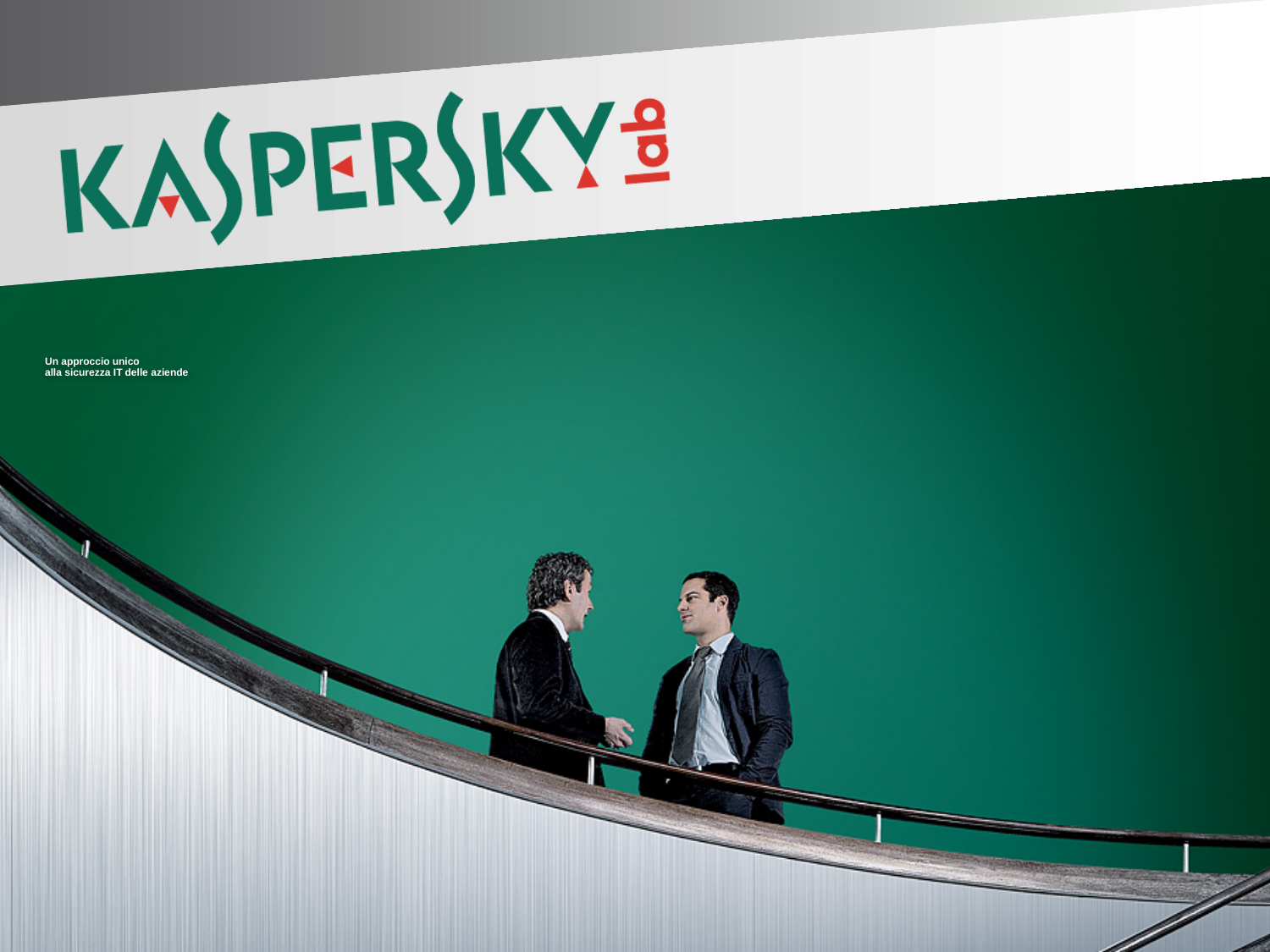

# Un approccio unico alla sicurezza IT delle aziende